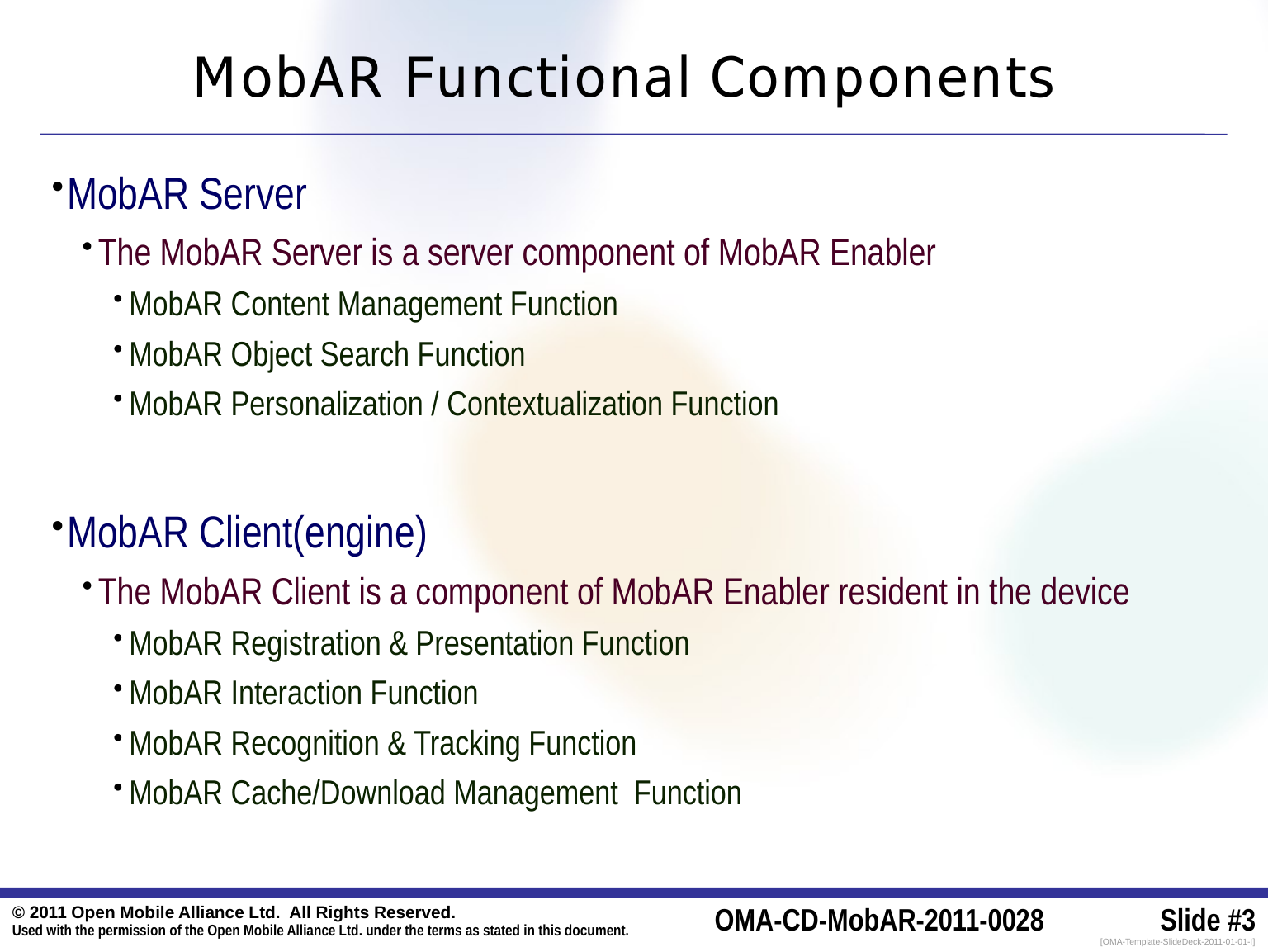

# MobAR Functional Components
MobAR Server
The MobAR Server is a server component of MobAR Enabler
MobAR Content Management Function
MobAR Object Search Function
MobAR Personalization / Contextualization Function

MobAR Client(engine)
The MobAR Client is a component of MobAR Enabler resident in the device
MobAR Registration & Presentation Function
MobAR Interaction Function
MobAR Recognition & Tracking Function
MobAR Cache/Download Management  Function